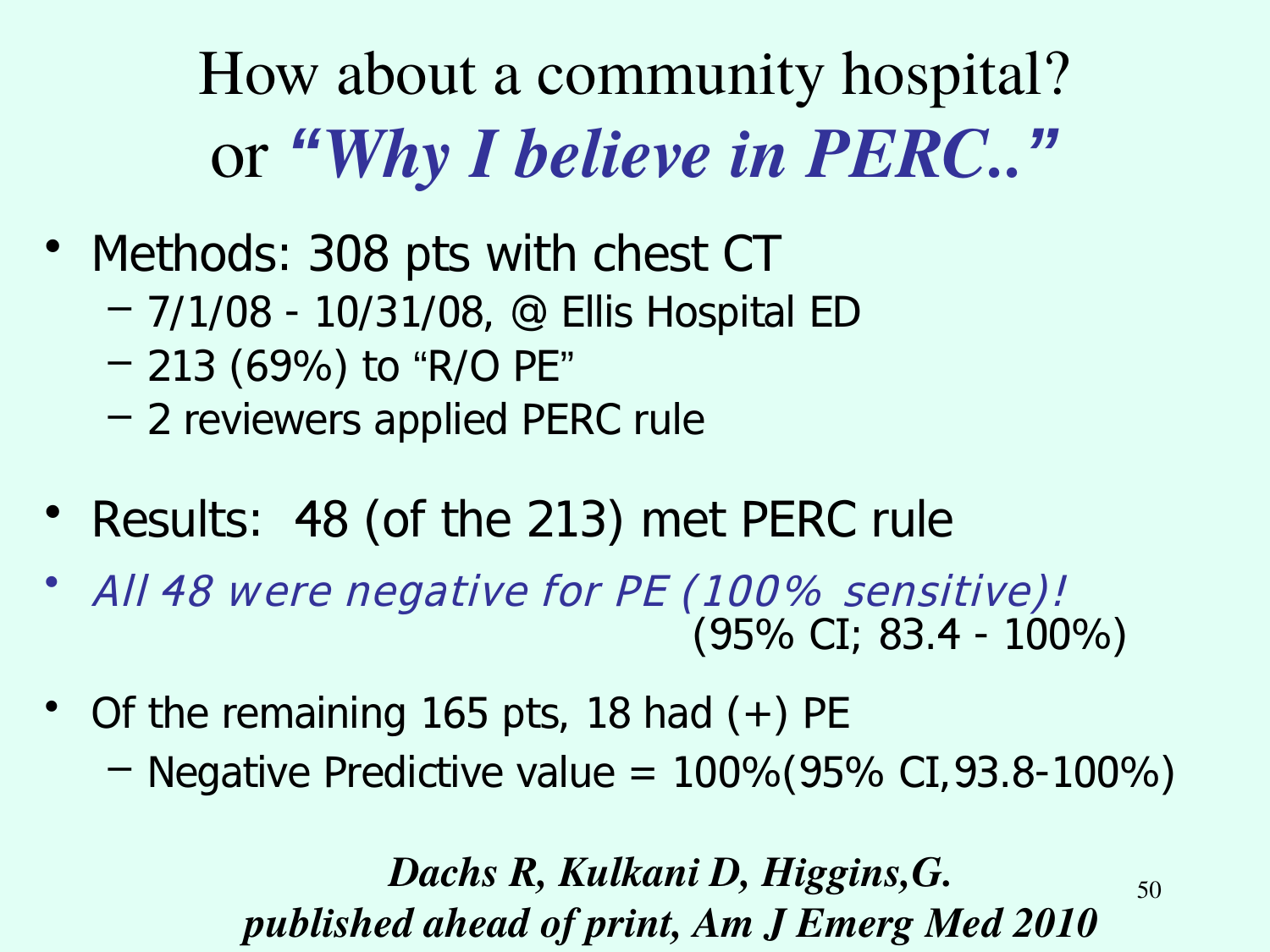

# How about a community hospital? or “Why I believe in PERC..”
Methods: 308 pts with chest CT
7/1/08 - 10/31/08, @ Ellis Hospital ED
213 (69%) to “R/O PE”
2 reviewers applied PERC rule

Results:  48 (of the 213) met PERC rule
All 48 were negative for PE (100% sensitive)!
					      (95% CI; 83.4 - 100%)

Of the remaining 165 pts, 18 had (+) PE
Negative Predictive value = 100%(95% CI,93.8-100%)
Dachs R, Kulkani D, Higgins,G.
published ahead of print, Am J Emerg Med 2010
50